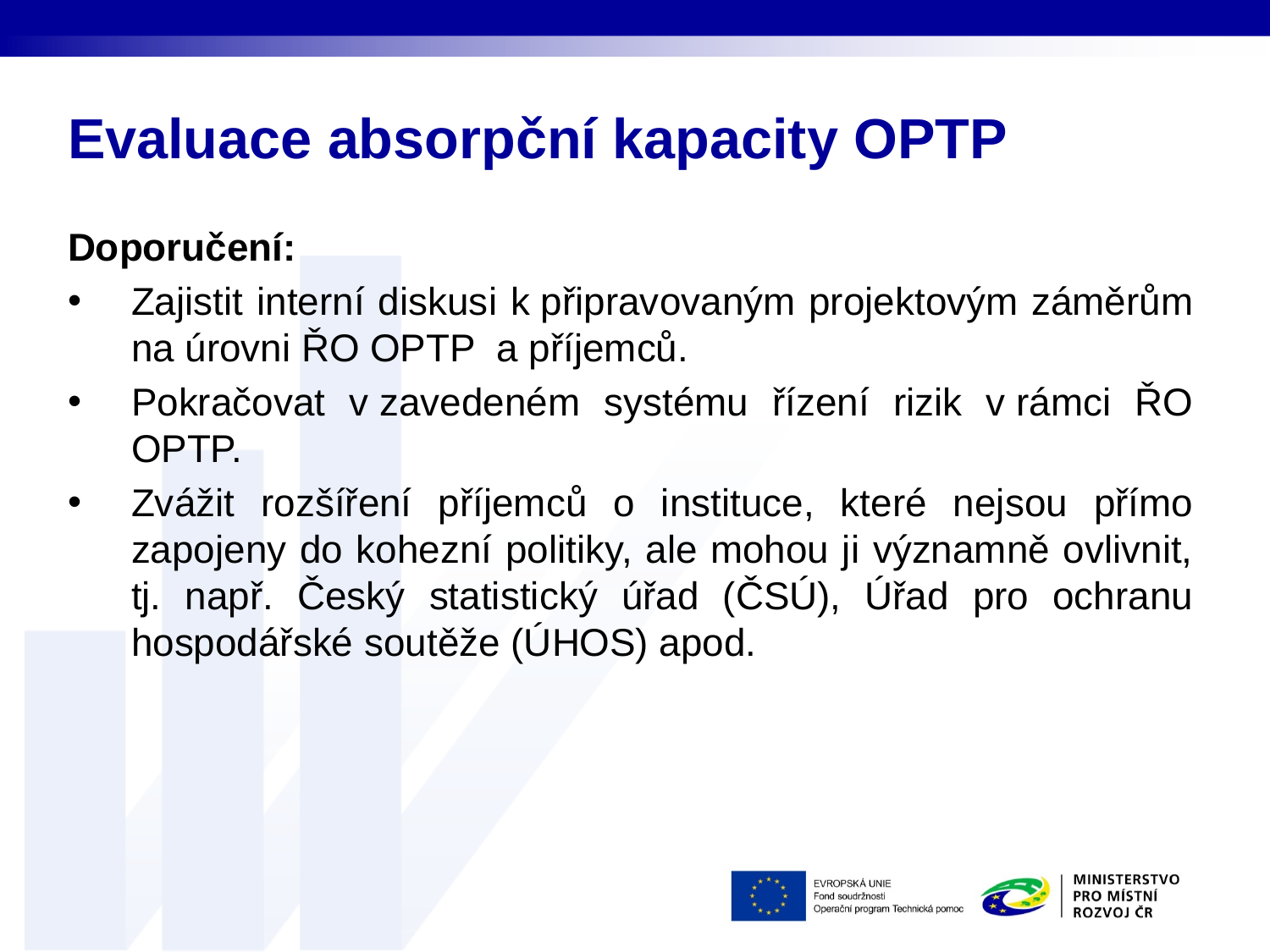

# Evaluace absorpční kapacity OPTP
Doporučení:
Zajistit interní diskusi k připravovaným projektovým záměrům na úrovni ŘO OPTP  a příjemců.
Pokračovat v zavedeném systému řízení rizik v rámci ŘO OPTP.
Zvážit rozšíření příjemců o instituce, které nejsou přímo zapojeny do kohezní politiky, ale mohou ji významně ovlivnit, tj. např. Český statistický úřad (ČSÚ), Úřad pro ochranu hospodářské soutěže (ÚHOS) apod.